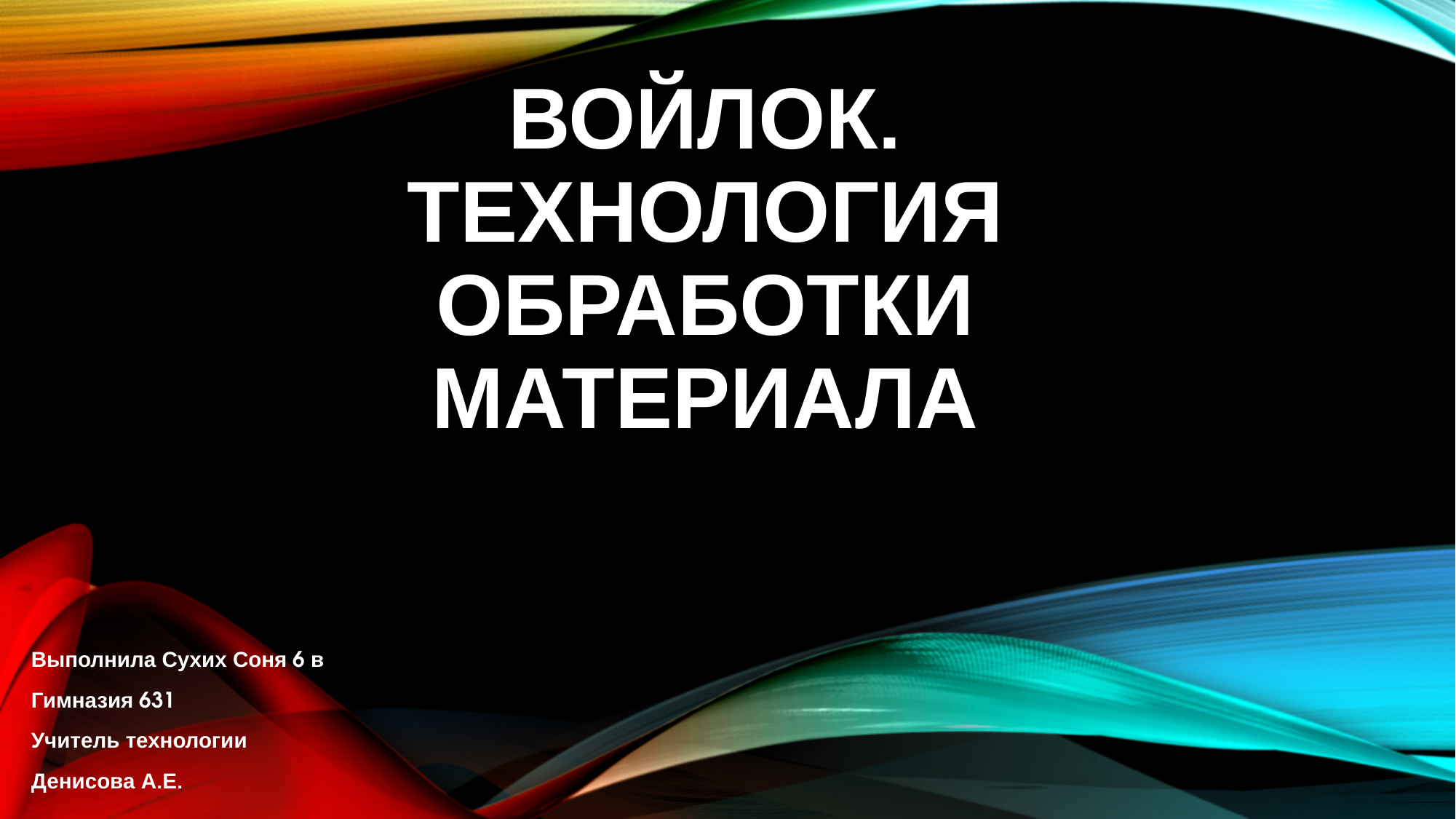

# Войлок. Технология обработки материала
Выполнила Сухих Соня 6 в
Гимназия 631
Учитель технологии
Денисова А.Е.